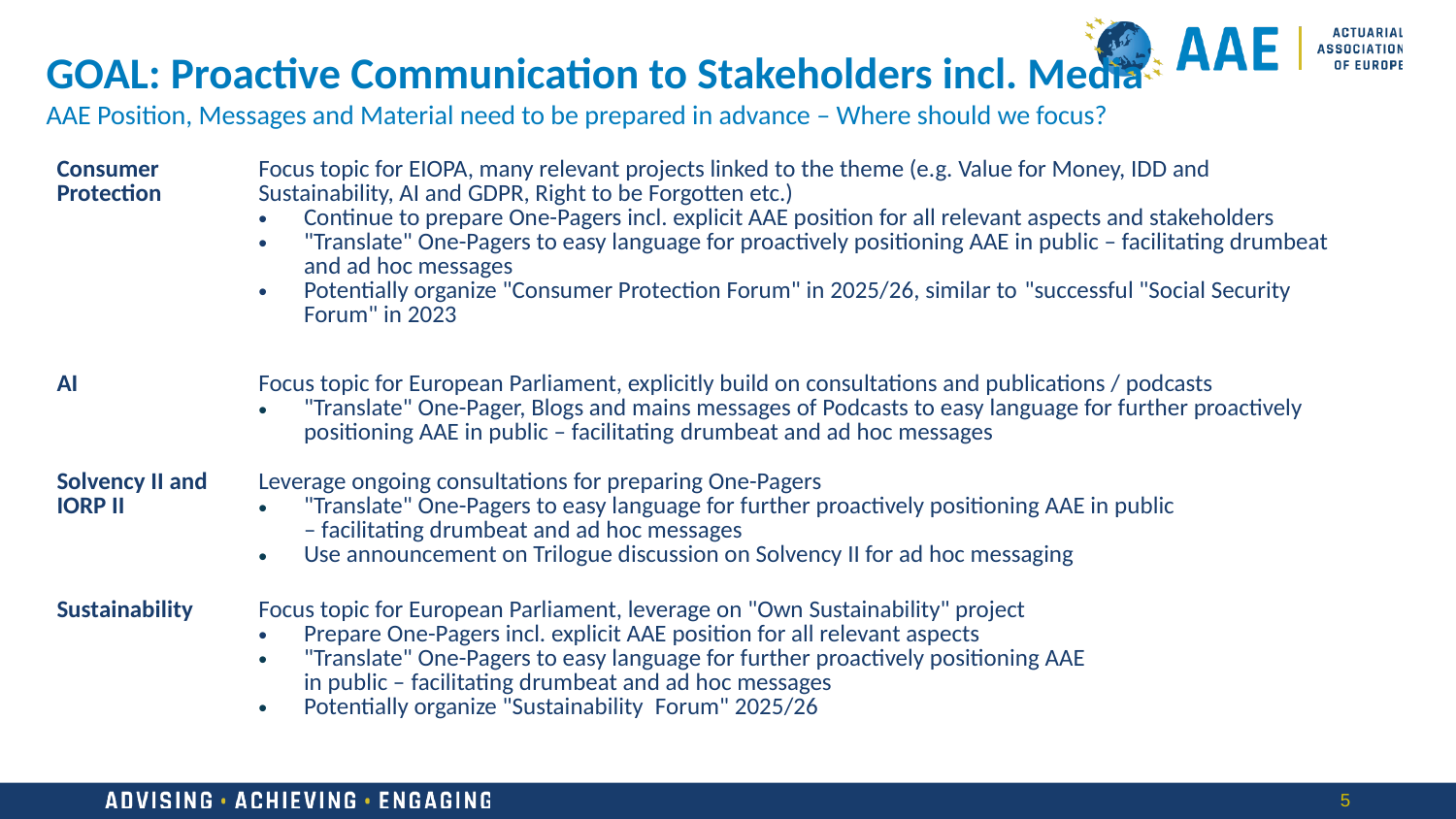

# GOAL: Proactive Communication to Stakeholders incl. Media AAE Position, Messages and Material need to be prepared in advance – Where should we focus?
| Consumer Protection | Focus topic for EIOPA, many relevant projects linked to the theme (e.g. Value for Money, IDD and Sustainability, AI and GDPR, Right to be Forgotten etc.) Continue to prepare One-Pagers incl. explicit AAE position for all relevant aspects and stakeholders "Translate" One-Pagers to easy language for proactively positioning AAE in public – facilitating drumbeat and ad hoc messages Potentially organize "Consumer Protection Forum" in 2025/26, similar to "successful "Social Security Forum" in 2023 |
| --- | --- |
| AI | Focus topic for European Parliament, explicitly build on consultations and publications / podcasts "Translate" One-Pager, Blogs and mains messages of Podcasts to easy language for further proactively positioning AAE in public – facilitating drumbeat and ad hoc messages |
| Solvency II and IORP II | Leverage ongoing consultations for preparing One-Pagers "Translate" One-Pagers to easy language for further proactively positioning AAE in public – facilitating drumbeat and ad hoc messages Use announcement on Trilogue discussion on Solvency II for ad hoc messaging |
| Sustainability | Focus topic for European Parliament, leverage on "Own Sustainability" project Prepare One-Pagers incl. explicit AAE position for all relevant aspects "Translate" One-Pagers to easy language for further proactively positioning AAE in public – facilitating drumbeat and ad hoc messages Potentially organize "Sustainability  Forum" 2025/26 |
5